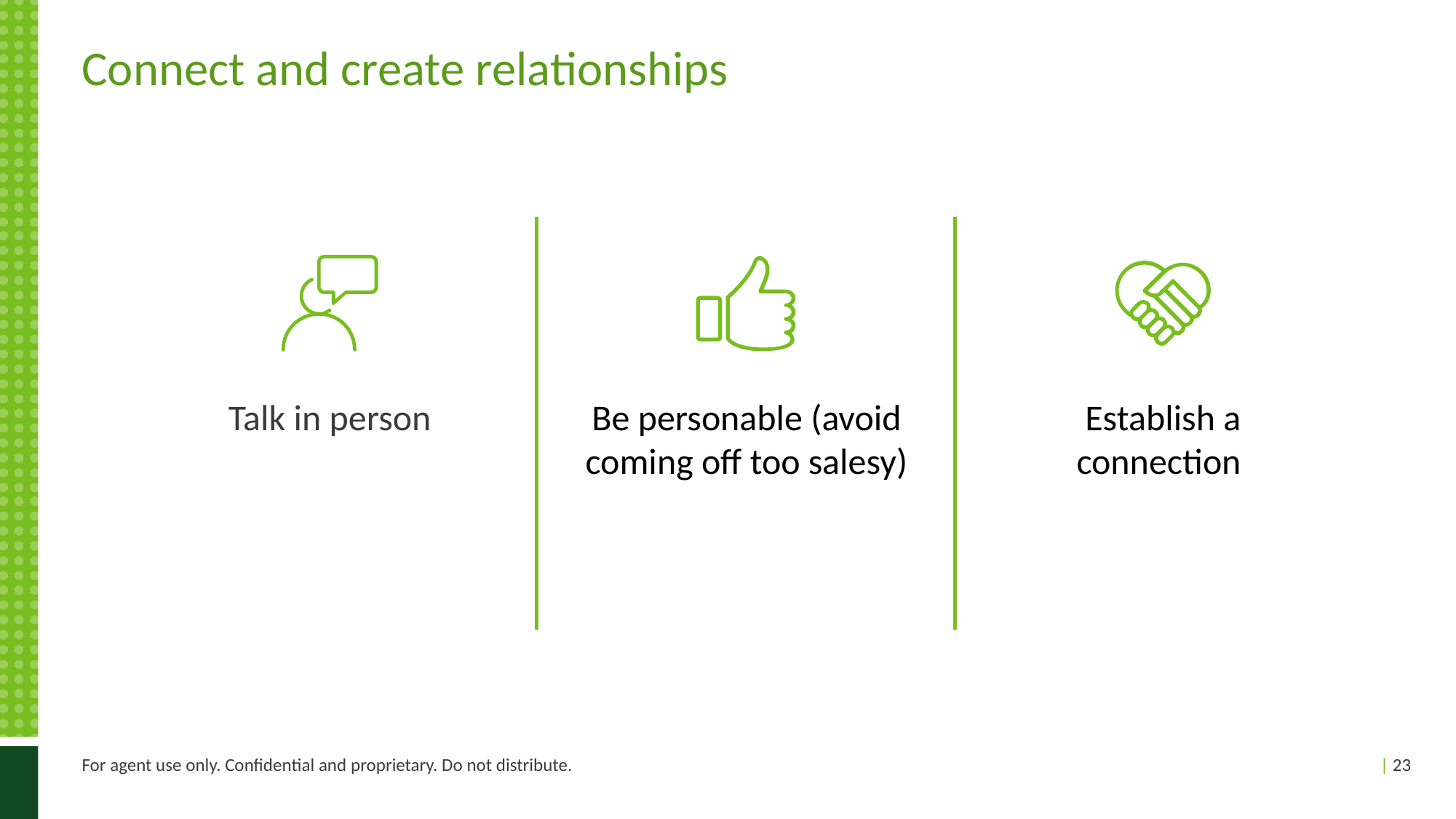

# Connect and create relationships

Talk in person
Be personable (avoid coming off too salesy)
Establish a connection
For agent use only. Confidential and proprietary. Do not distribute.
| 23